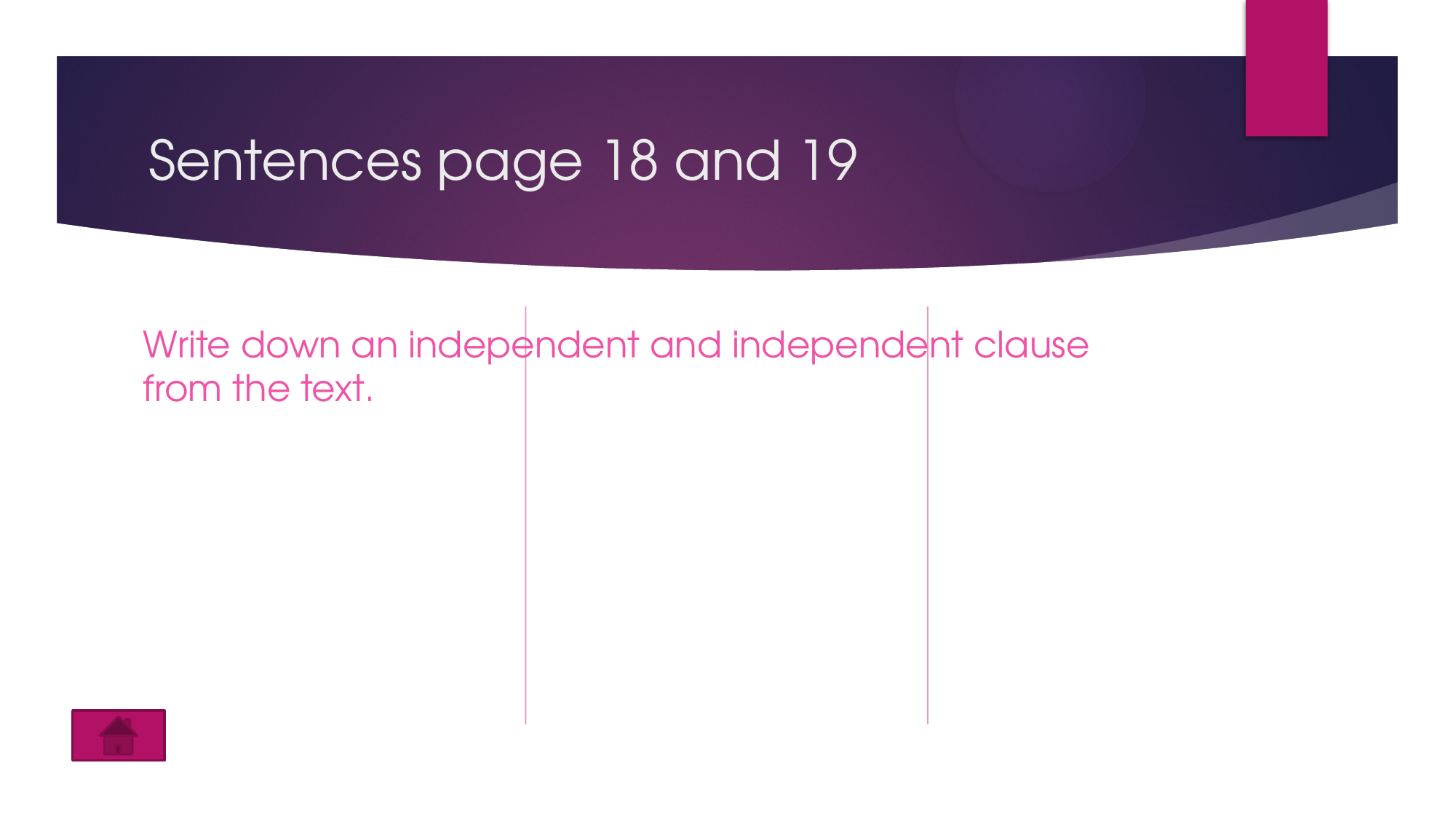

# Sentences page 18 and 19
Write down an independent and independent clause from the text.